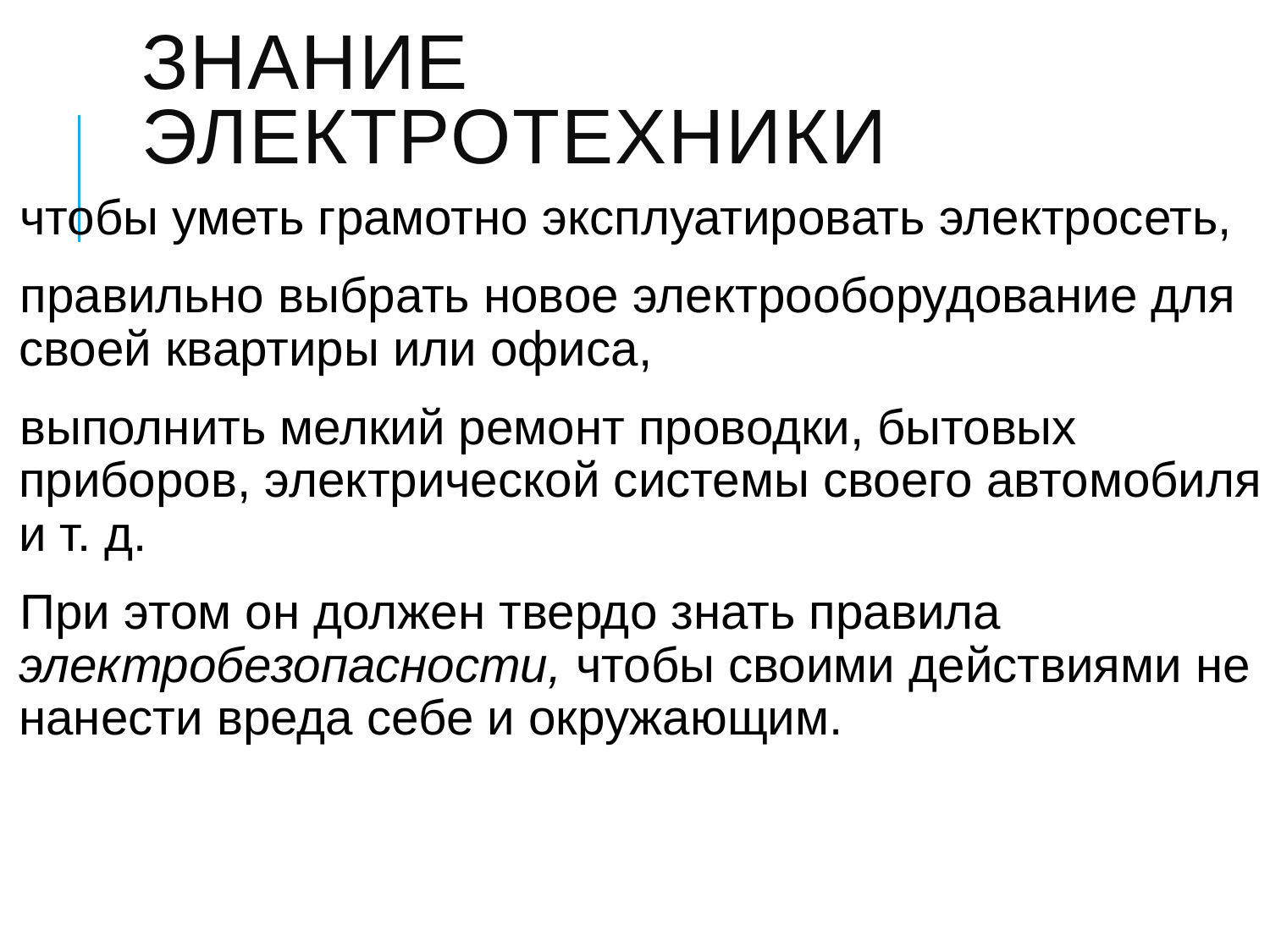

# Знание электротехники
чтобы уметь грамотно эксплуатировать электросеть,
правильно выбрать новое электрооборудование для своей квартиры или офиса,
выполнить мелкий ремонт проводки, бытовых приборов, электрической системы своего автомобиля и т. д.
При этом он должен твердо знать правила электробезопасности, чтобы своими действиями не нанести вреда себе и окружающим.